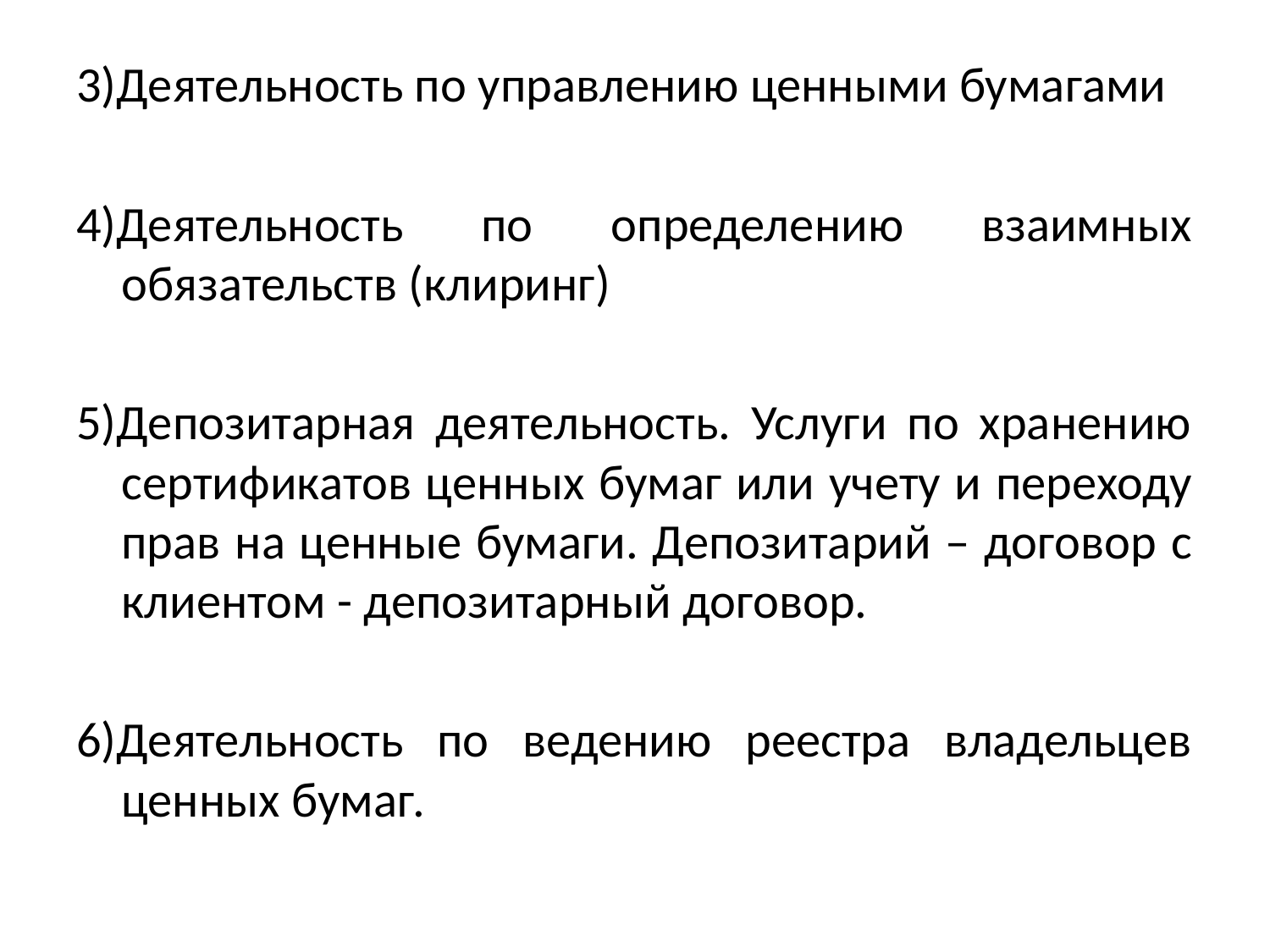

#
3)Деятельность по управлению ценными бумагами

4)Деятельность по определению взаимных обязательств (клиринг)

5)Депозитарная деятельность. Услуги по хранению сертификатов ценных бумаг или учету и переходу прав на ценные бумаги. Депозитарий – договор с клиентом - депозитарный договор.

6)Деятельность по ведению реестра владельцев ценных бумаг.